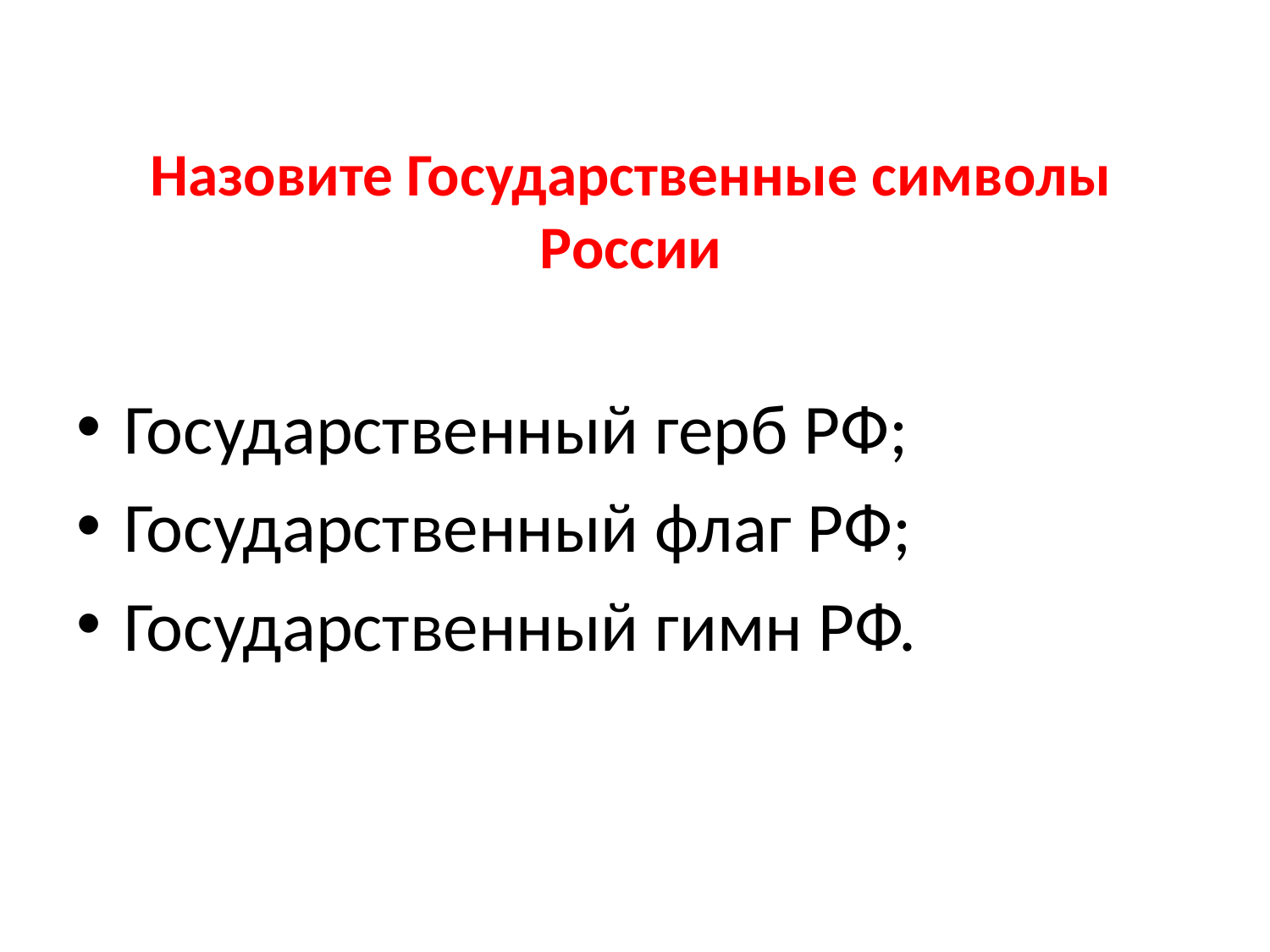

# Назовите Государственные символы России
Государственный герб РФ;
Государственный флаг РФ;
Государственный гимн РФ.